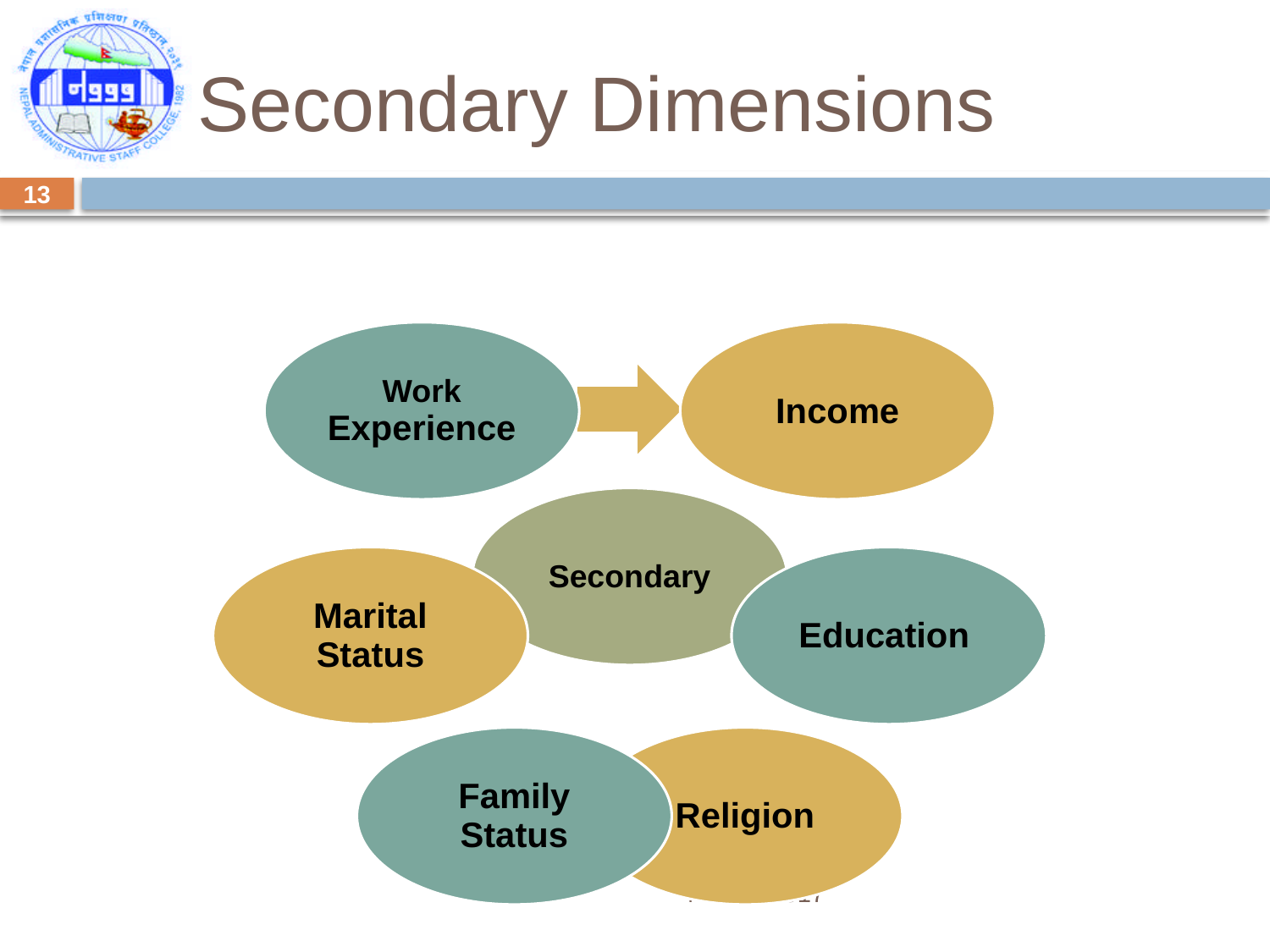

# Secondary Dimensions
13
Secondary
Income
Education
Religion
Family Status
Marital Status
NASC  2017